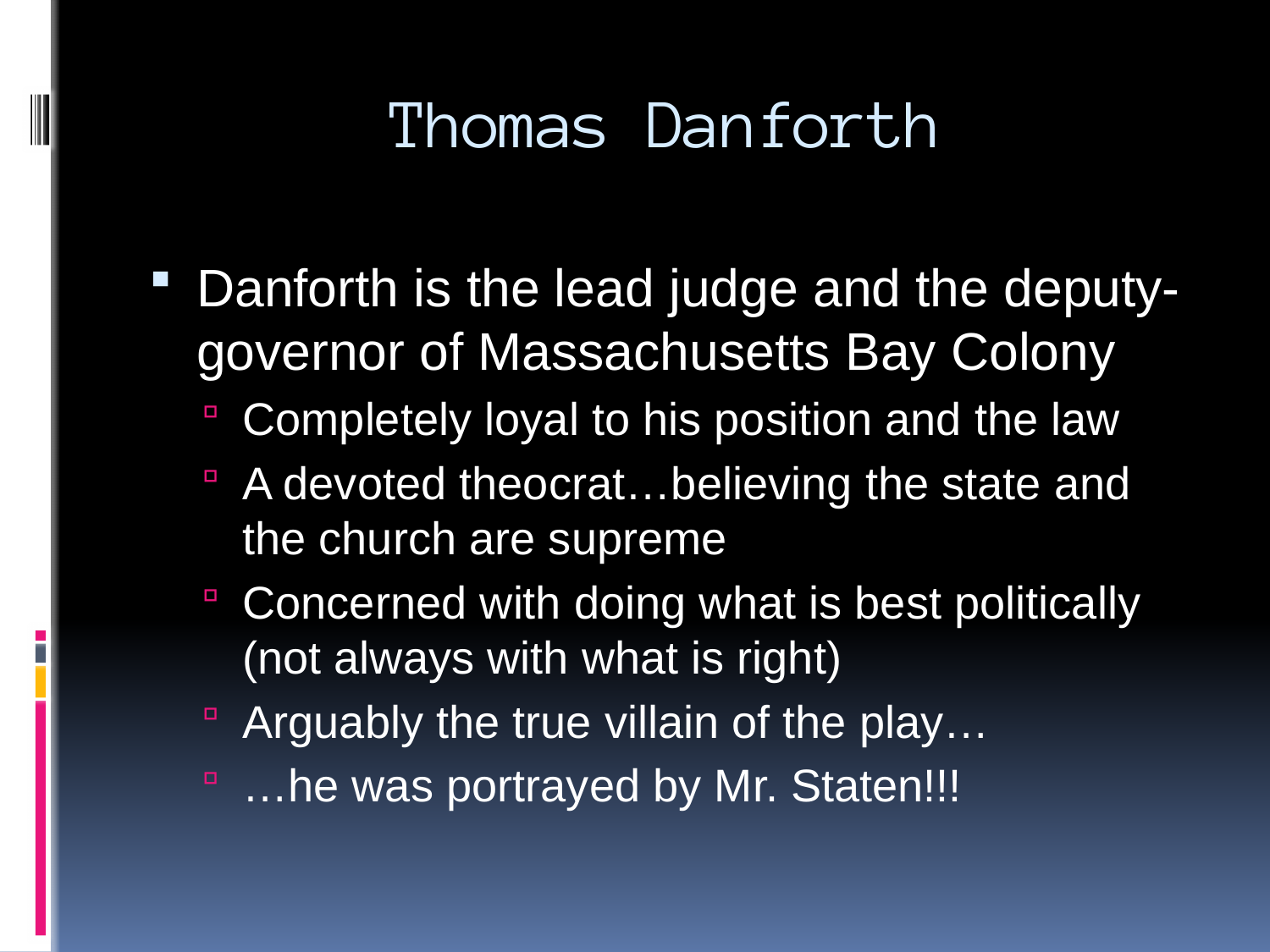

# Thomas Danforth
Danforth is the lead judge and the deputy-governor of Massachusetts Bay Colony
Completely loyal to his position and the law
A devoted theocrat…believing the state and the church are supreme
Concerned with doing what is best politically (not always with what is right)
Arguably the true villain of the play…
…he was portrayed by Mr. Staten!!!